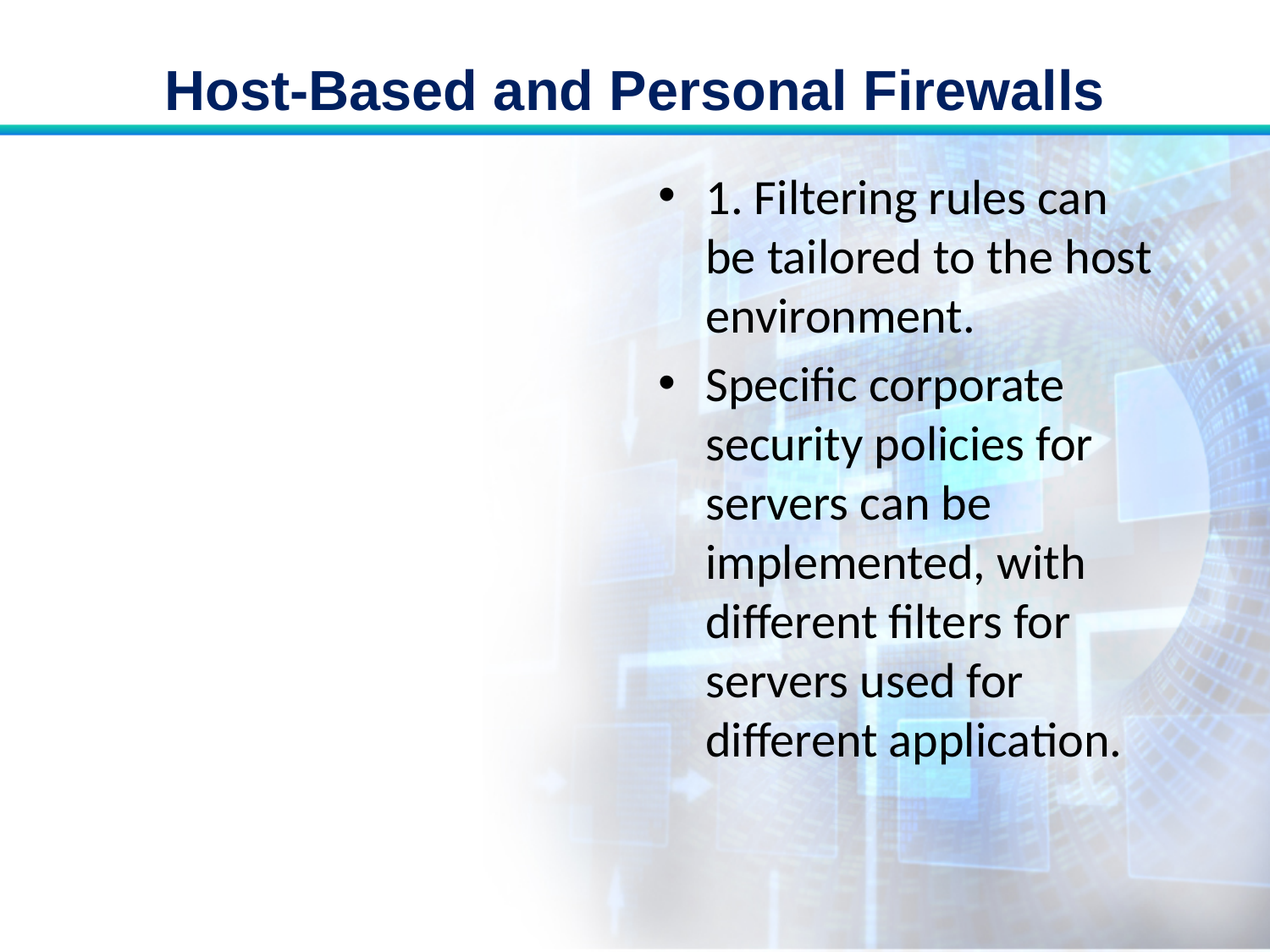

# Host-Based and Personal Firewalls
1. Filtering rules can be tailored to the host environment.
Specific corporate security policies for servers can be implemented, with different filters for servers used for different application.